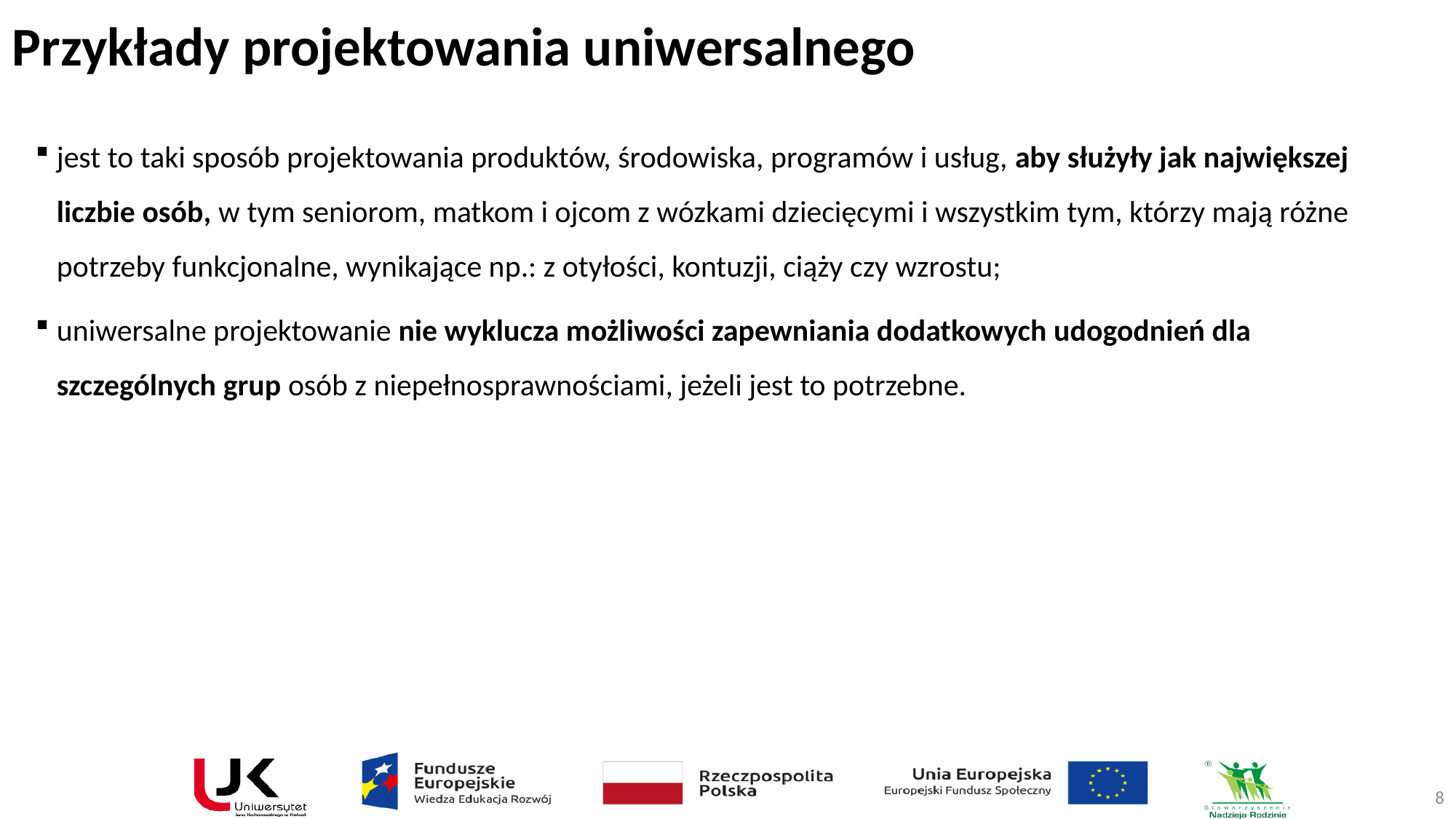

# Przykłady projektowania uniwersalnego
jest to taki sposób projektowania produktów, środowiska, programów i usług, aby służyły jak największej liczbie osób, w tym seniorom, matkom i ojcom z wózkami dziecięcymi i wszystkim tym, którzy mają różne potrzeby funkcjonalne, wynikające np.: z otyłości, kontuzji, ciąży czy wzrostu;
uniwersalne projektowanie nie wyklucza możliwości zapewniania dodatkowych udogodnień dla szczególnych grup osób z niepełnosprawnościami, jeżeli jest to potrzebne.

8